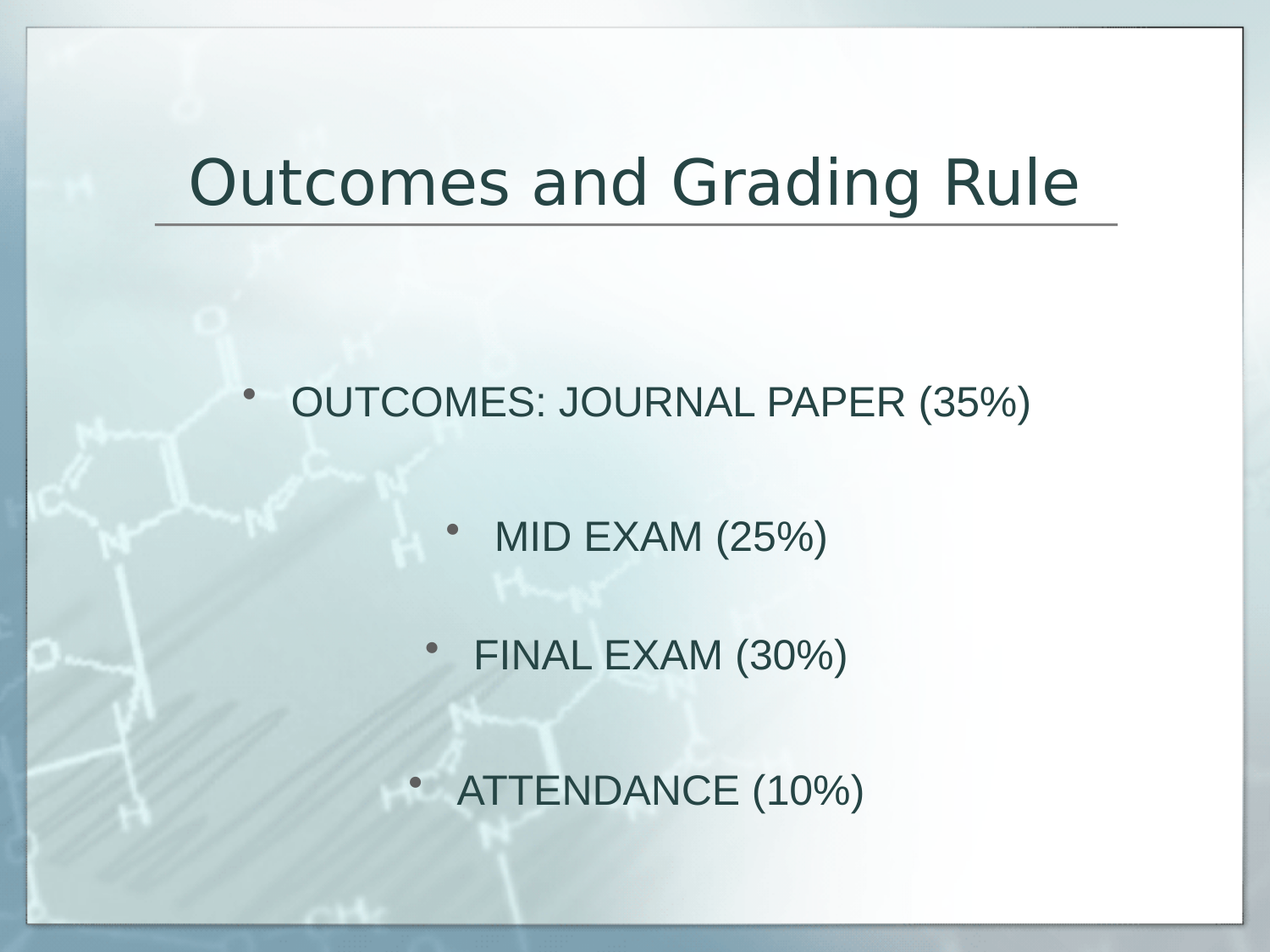

# Outcomes and Grading Rule

OUTCOMES: JOURNAL PAPER (35%)

MID EXAM (25%)

FINAL EXAM (30%)

ATTENDANCE (10%)